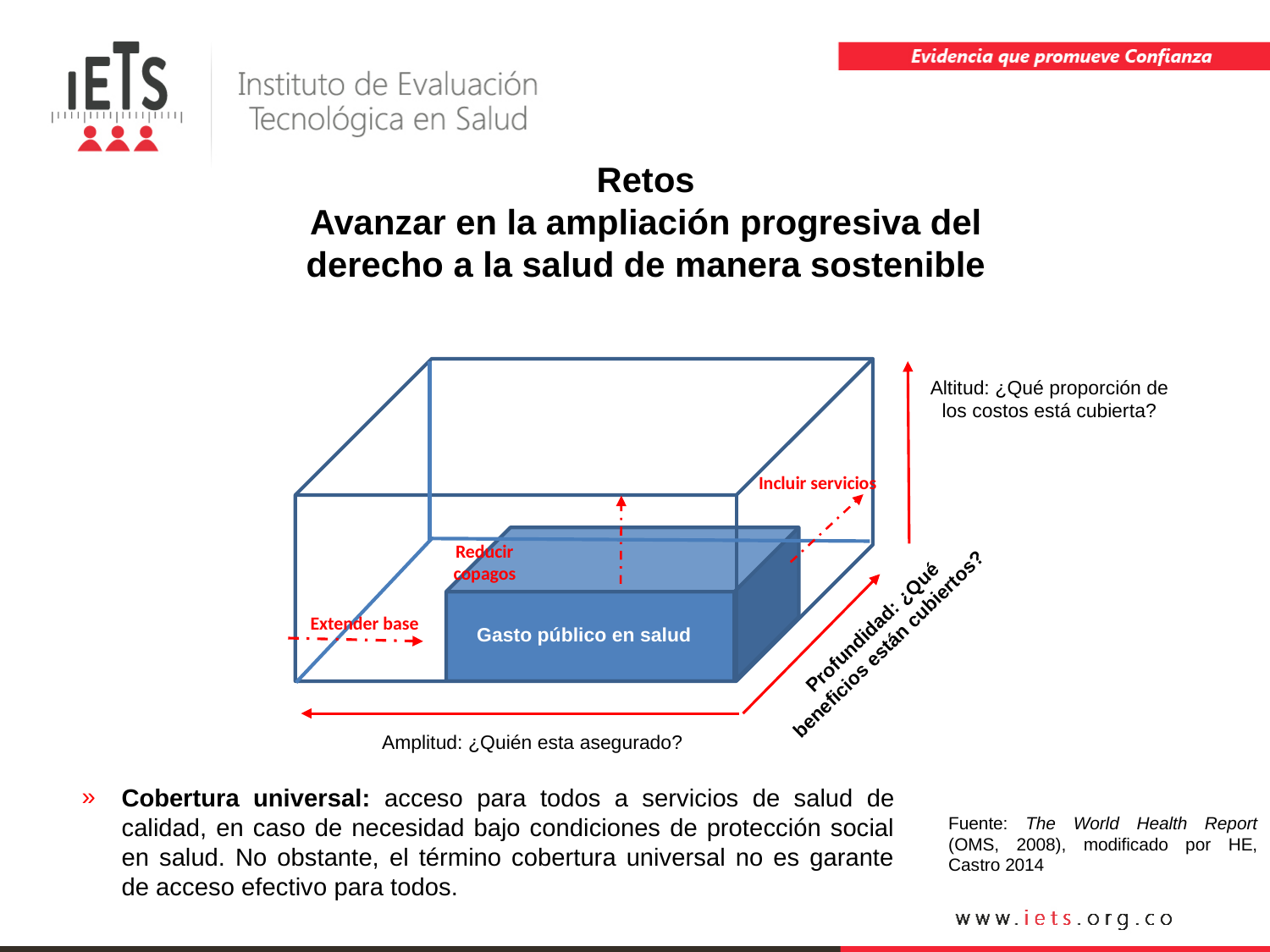

Retos
Avanzar en la ampliación progresiva del derecho a la salud de manera sostenible

Altitud: ¿Qué proporción de los costos está cubierta?
Incluir servicios

Reducir copagos
Extender base
Profundidad: ¿Qué beneficios están cubiertos?
Gasto público en salud

Amplitud: ¿Quién esta asegurado?

Cobertura universal: acceso para todos a servicios de salud de calidad, en caso de necesidad bajo condiciones de protección social en salud. No obstante, el término cobertura universal no es garante de acceso efectivo para todos.

Fuente: The World Health Report (OMS, 2008), modificado por HE, Castro 2014